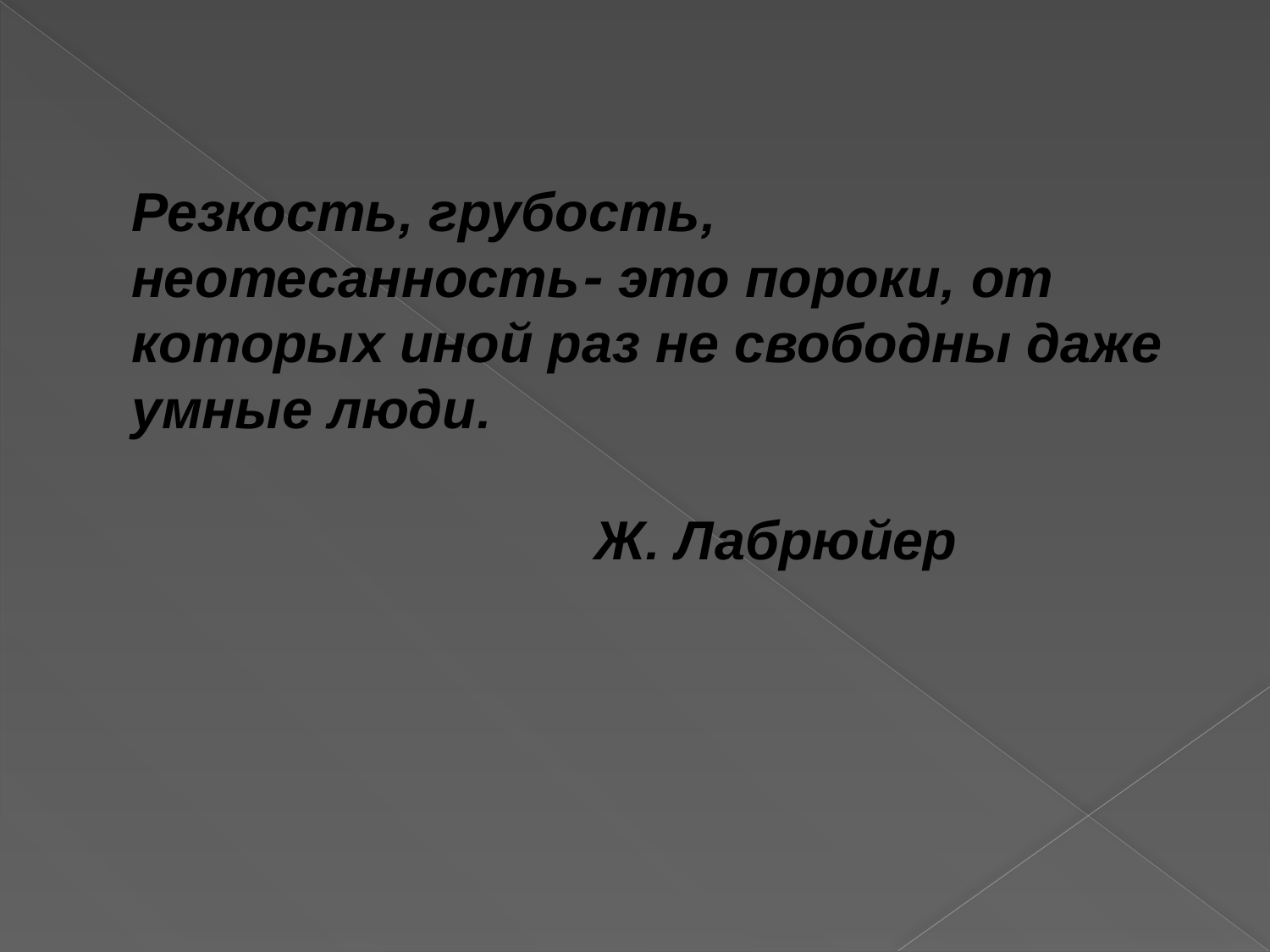

# Резкость, грубость, неотесанность- это пороки, от которых иной раз не свободны даже умные люди. Ж. Лабрюйер